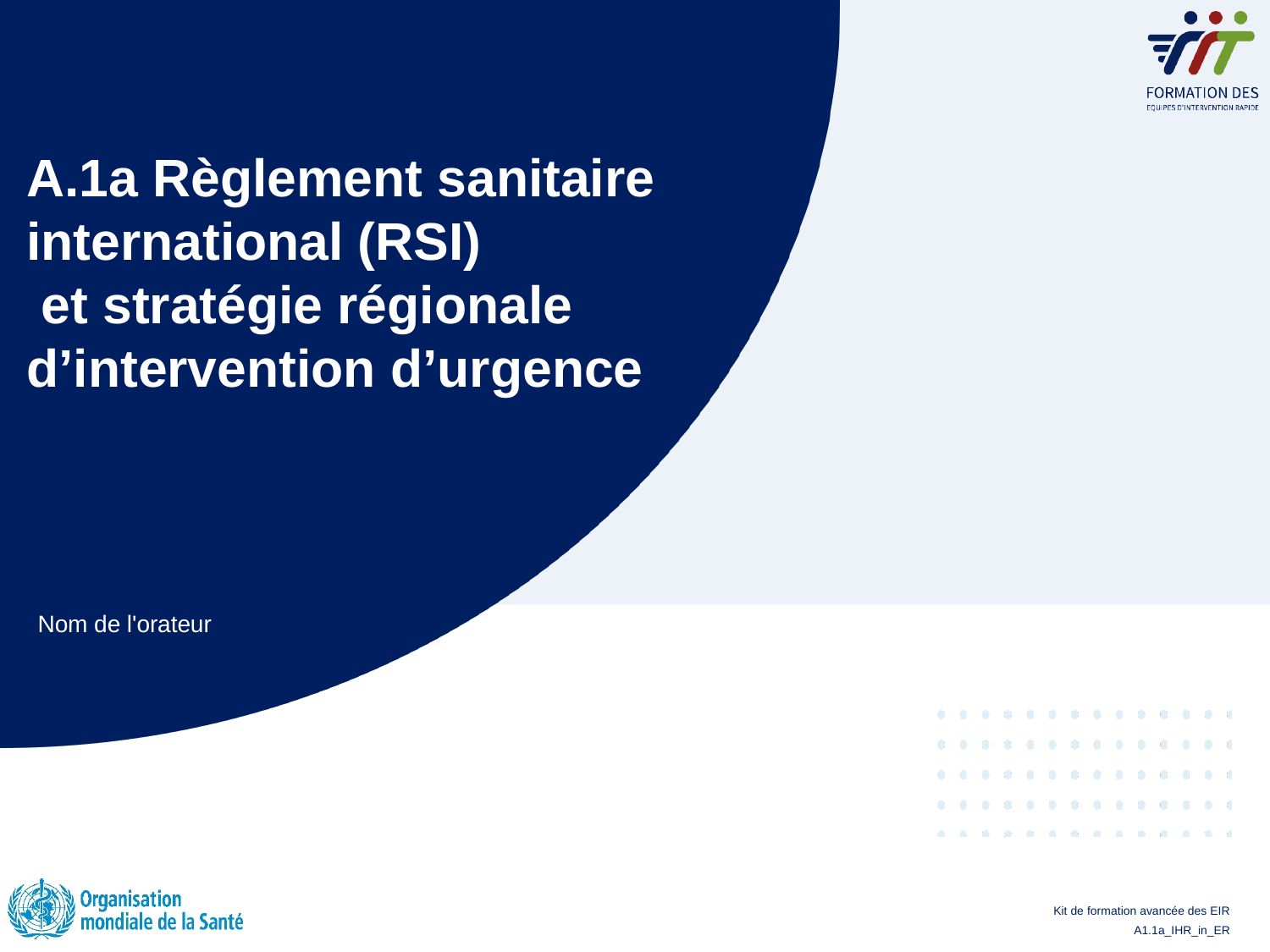

A.1a Règlement sanitaire international (RSI)
 et stratégie régionale d’intervention d’urgence
Nom de l'orateur